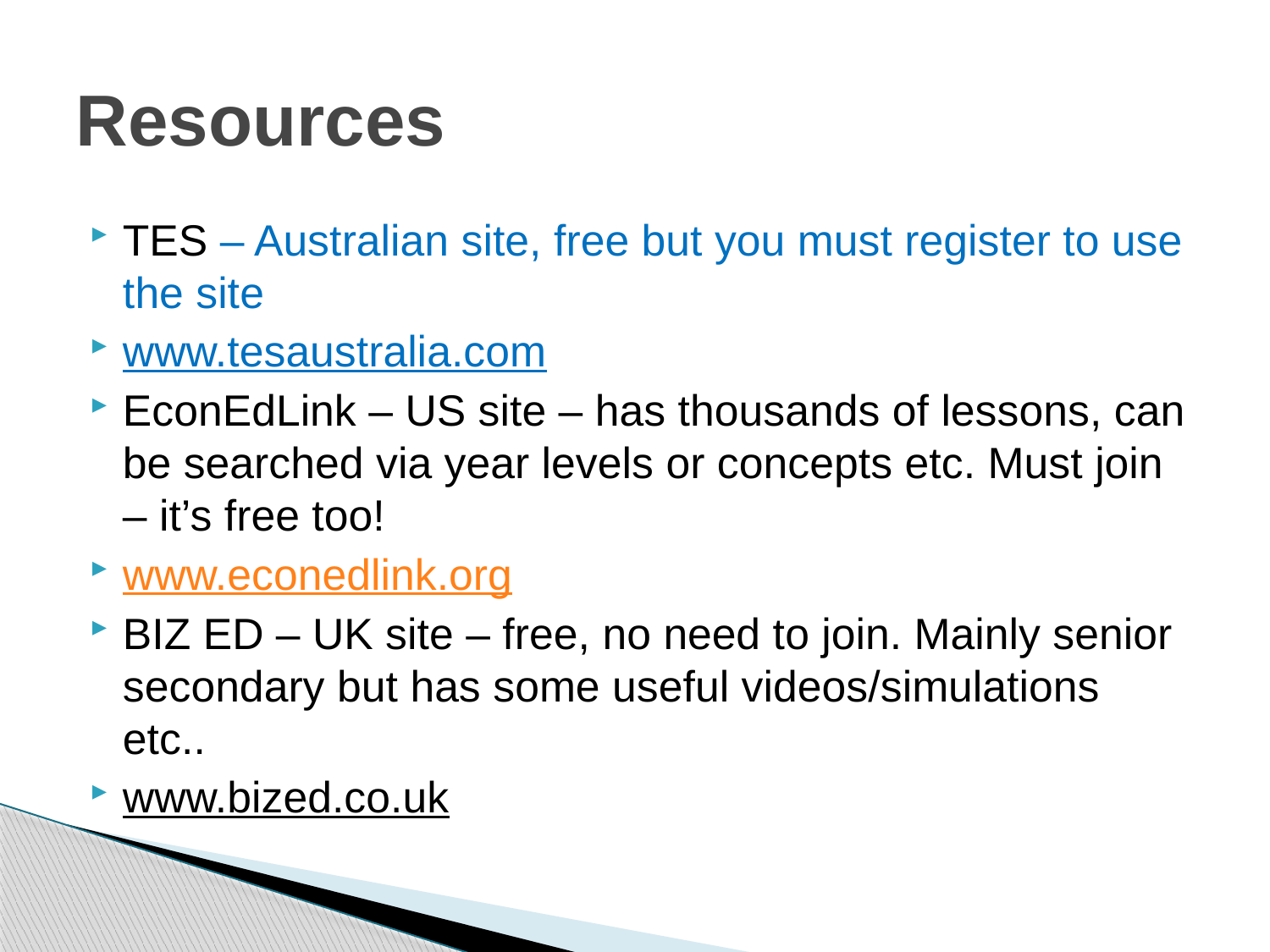

# Resources
TES – Australian site, free but you must register to use the site
www.tesaustralia.com
EconEdLink – US site – has thousands of lessons, can be searched via year levels or concepts etc. Must join – it’s free too!
www.econedlink.org
BIZ ED – UK site – free, no need to join. Mainly senior secondary but has some useful videos/simulations etc..
www.bized.co.uk